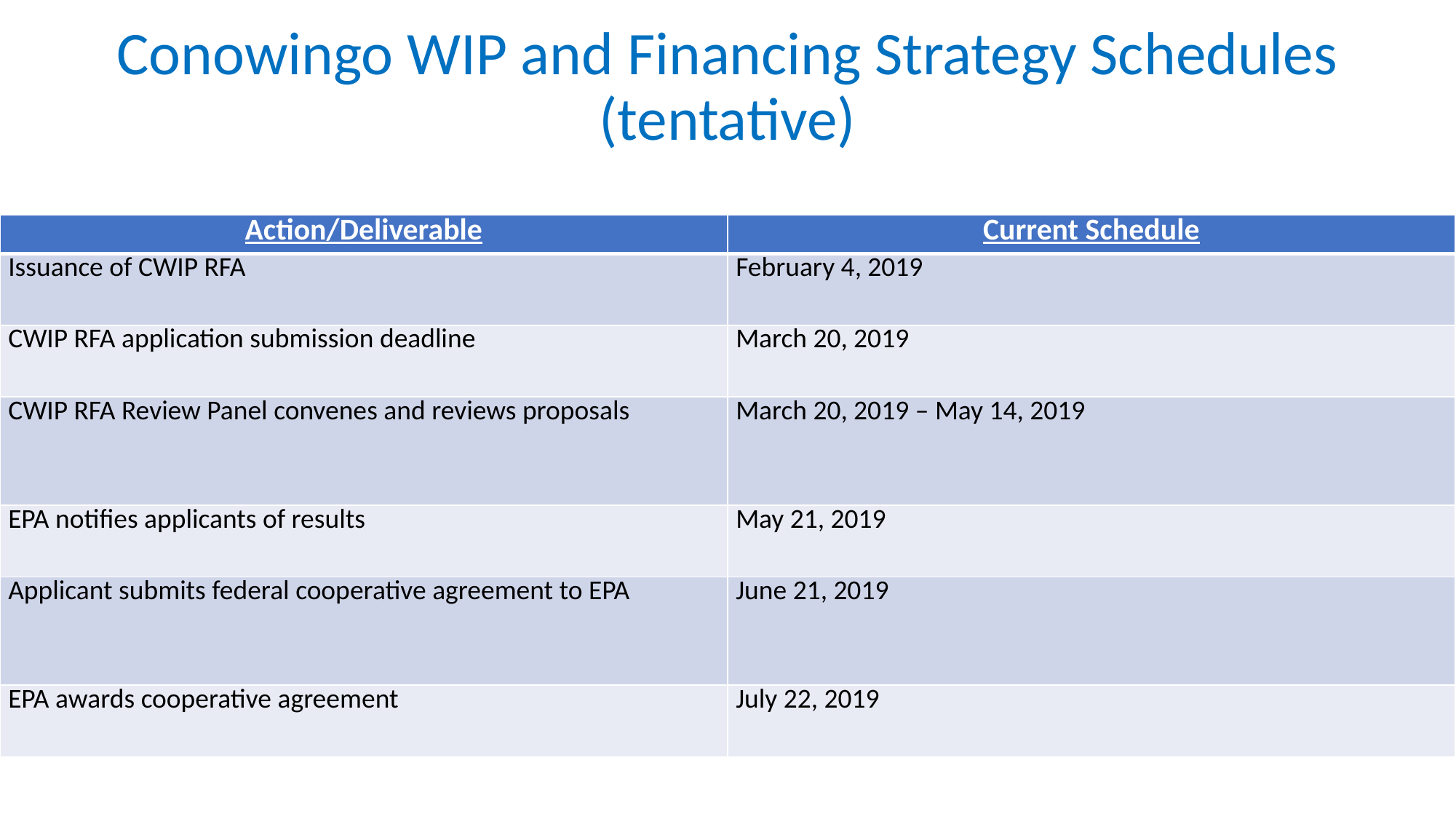

# Conowingo WIP and Financing Strategy Schedules (tentative)
| Action/Deliverable | Current Schedule |
| --- | --- |
| Issuance of CWIP RFA | February 4, 2019 |
| CWIP RFA application submission deadline | March 20, 2019 |
| CWIP RFA Review Panel convenes and reviews proposals | March 20, 2019 – May 14, 2019 |
| EPA notifies applicants of results | May 21, 2019 |
| Applicant submits federal cooperative agreement to EPA | June 21, 2019 |
| EPA awards cooperative agreement | July 22, 2019 |